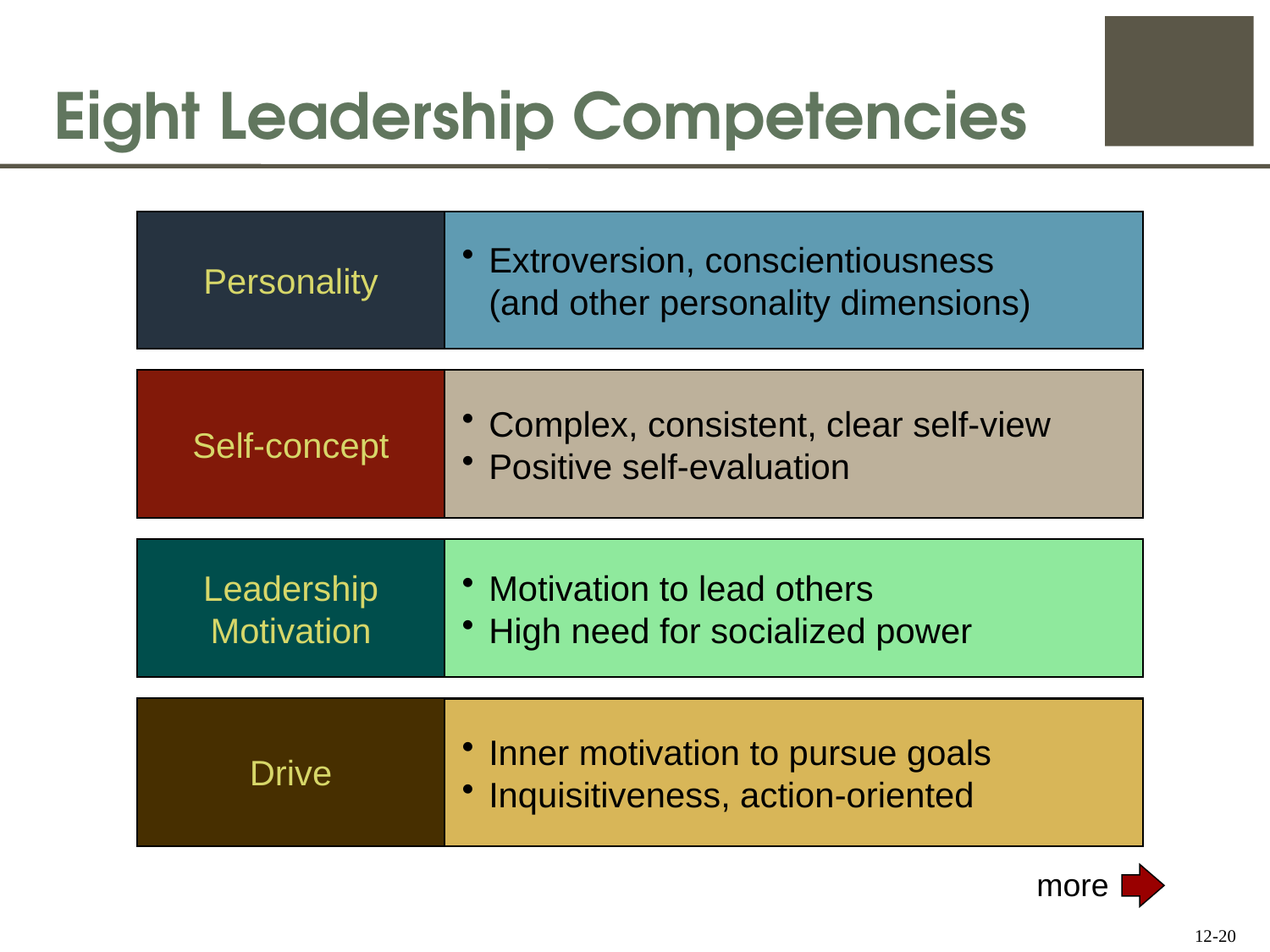

# Eight Leadership Competencies
Personality
Extroversion, conscientiousness
(and other personality dimensions)
Self-concept
Complex, consistent, clear self-view
Positive self-evaluation
Leadership Motivation
Motivation to lead others
High need for socialized power
Drive
Inner motivation to pursue goals
Inquisitiveness, action-oriented
more